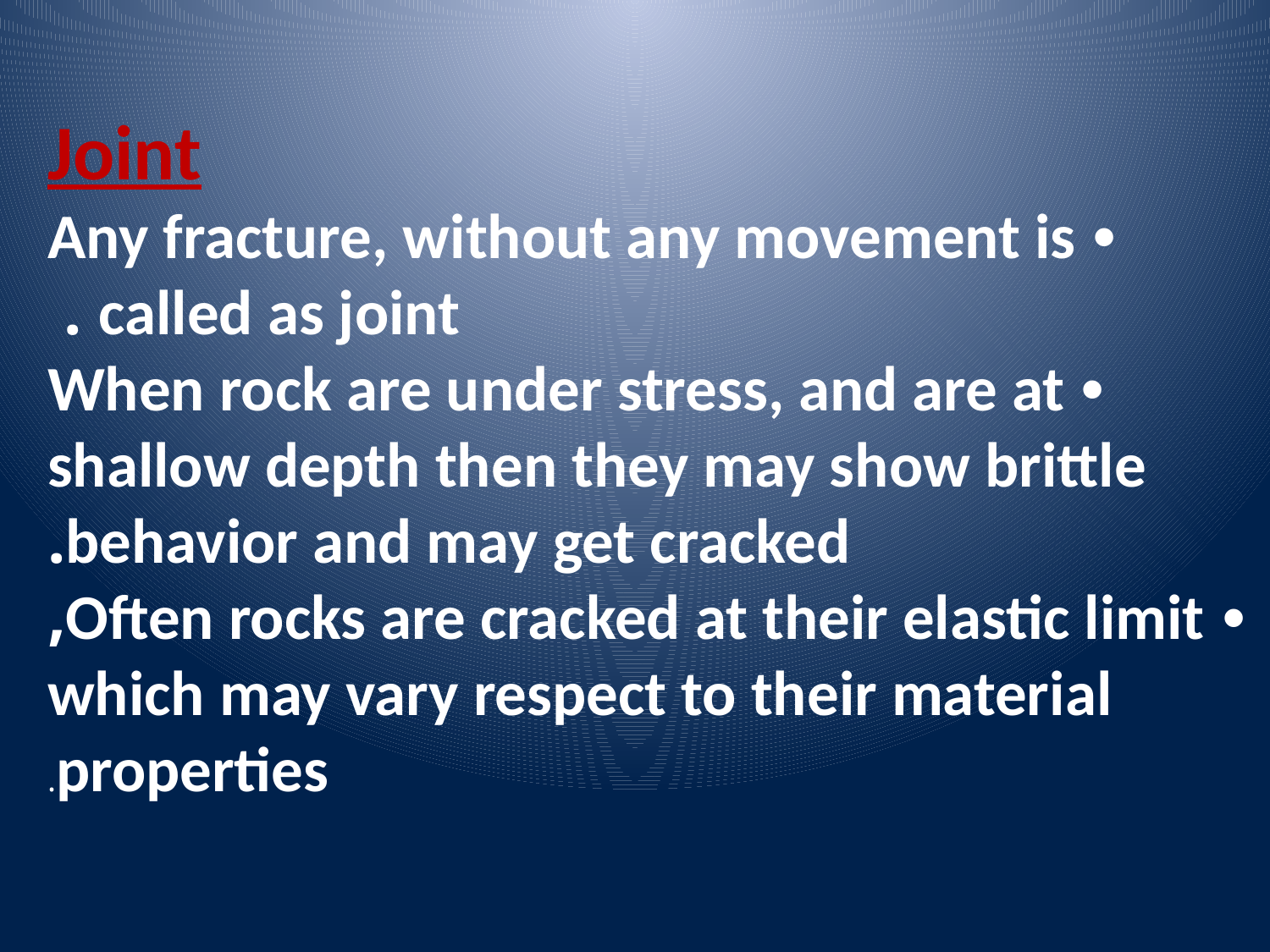

Joint
• Any fracture, without any movement is called as joint .
• When rock are under stress, and are at
shallow depth then they may show brittle
behavior and may get cracked.
• Often rocks are cracked at their elastic limit,
which may vary respect to their material
properties.